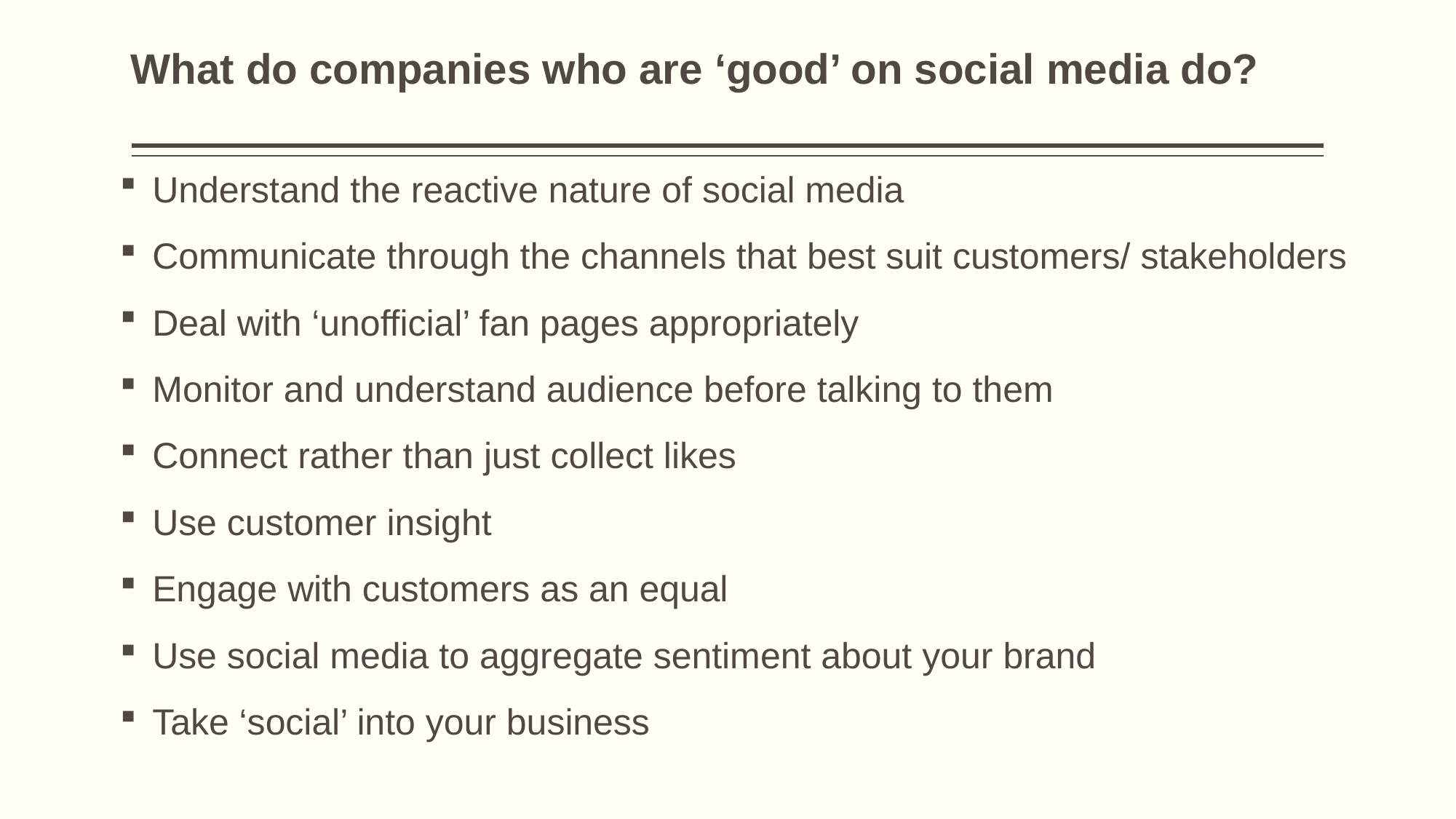

What do companies who are ‘good’ on social media do?
Understand the reactive nature of social media
Communicate through the channels that best suit customers/ stakeholders
Deal with ‘unofficial’ fan pages appropriately
Monitor and understand audience before talking to them
Connect rather than just collect likes
Use customer insight
Engage with customers as an equal
Use social media to aggregate sentiment about your brand
Take ‘social’ into your business